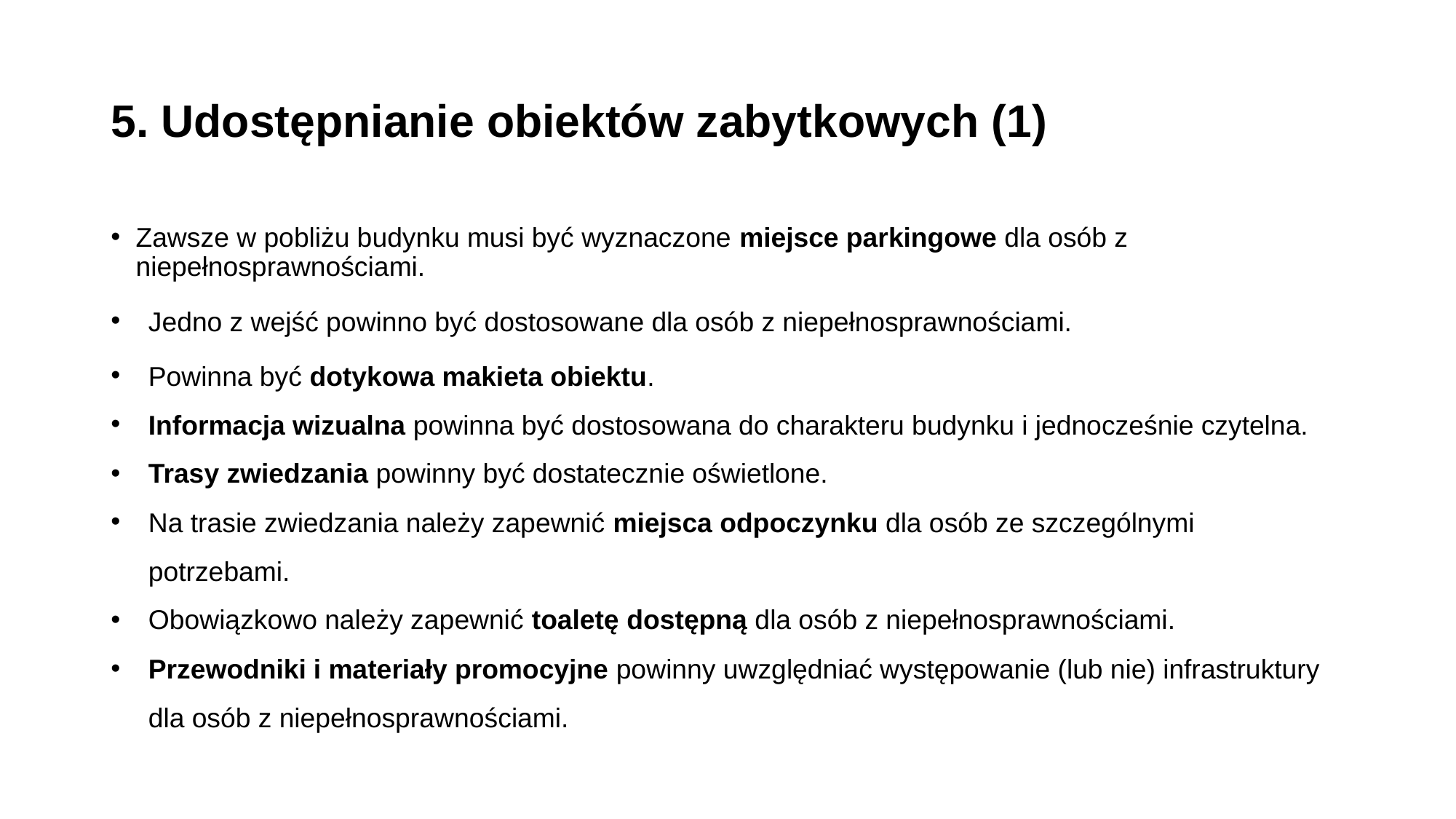

# 5. Udostępnianie obiektów zabytkowych (1)
Zawsze w pobliżu budynku musi być wyznaczone miejsce parkingowe dla osób z niepełnosprawnościami.
Jedno z wejść powinno być dostosowane dla osób z niepełnosprawnościami.
Powinna być dotykowa makieta obiektu.
Informacja wizualna powinna być dostosowana do charakteru budynku i jednocześnie czytelna.
Trasy zwiedzania powinny być dostatecznie oświetlone.
Na trasie zwiedzania należy zapewnić miejsca odpoczynku dla osób ze szczególnymi potrzebami.
Obowiązkowo należy zapewnić toaletę dostępną dla osób z niepełnosprawnościami.
Przewodniki i materiały promocyjne powinny uwzględniać występowanie (lub nie) infrastruktury dla osób z niepełnosprawnościami.